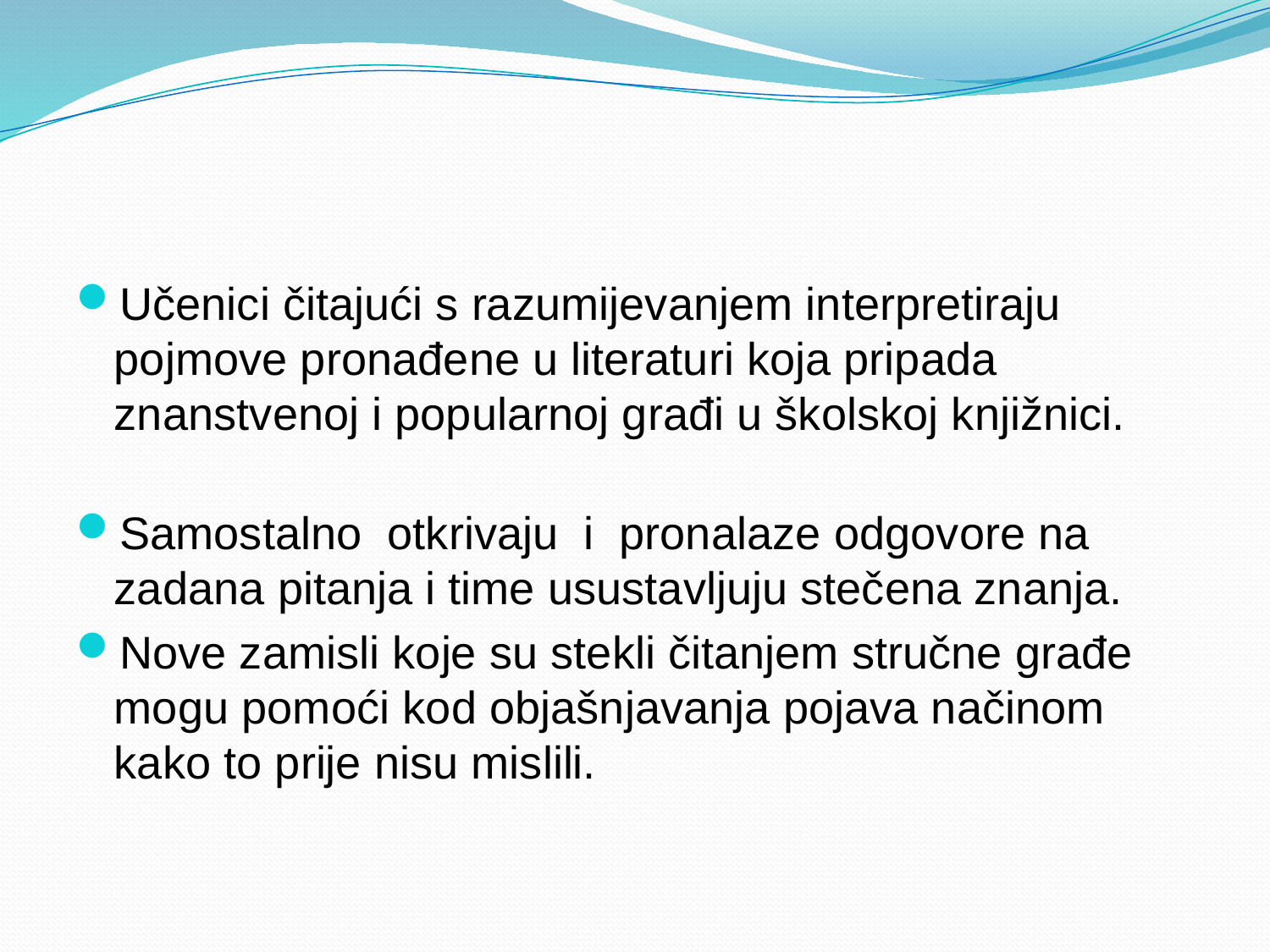

#
Učenici čitajući s razumijevanjem interpretiraju pojmove pronađene u literaturi koja pripada znanstvenoj i popularnoj građi u školskoj knjižnici.
Samostalno  otkrivaju  i  pronalaze odgovore na zadana pitanja i time usustavljuju stečena znanja.
Nove zamisli koje su stekli čitanjem stručne građe mogu pomoći kod objašnjavanja pojava načinom kako to prije nisu mislili.